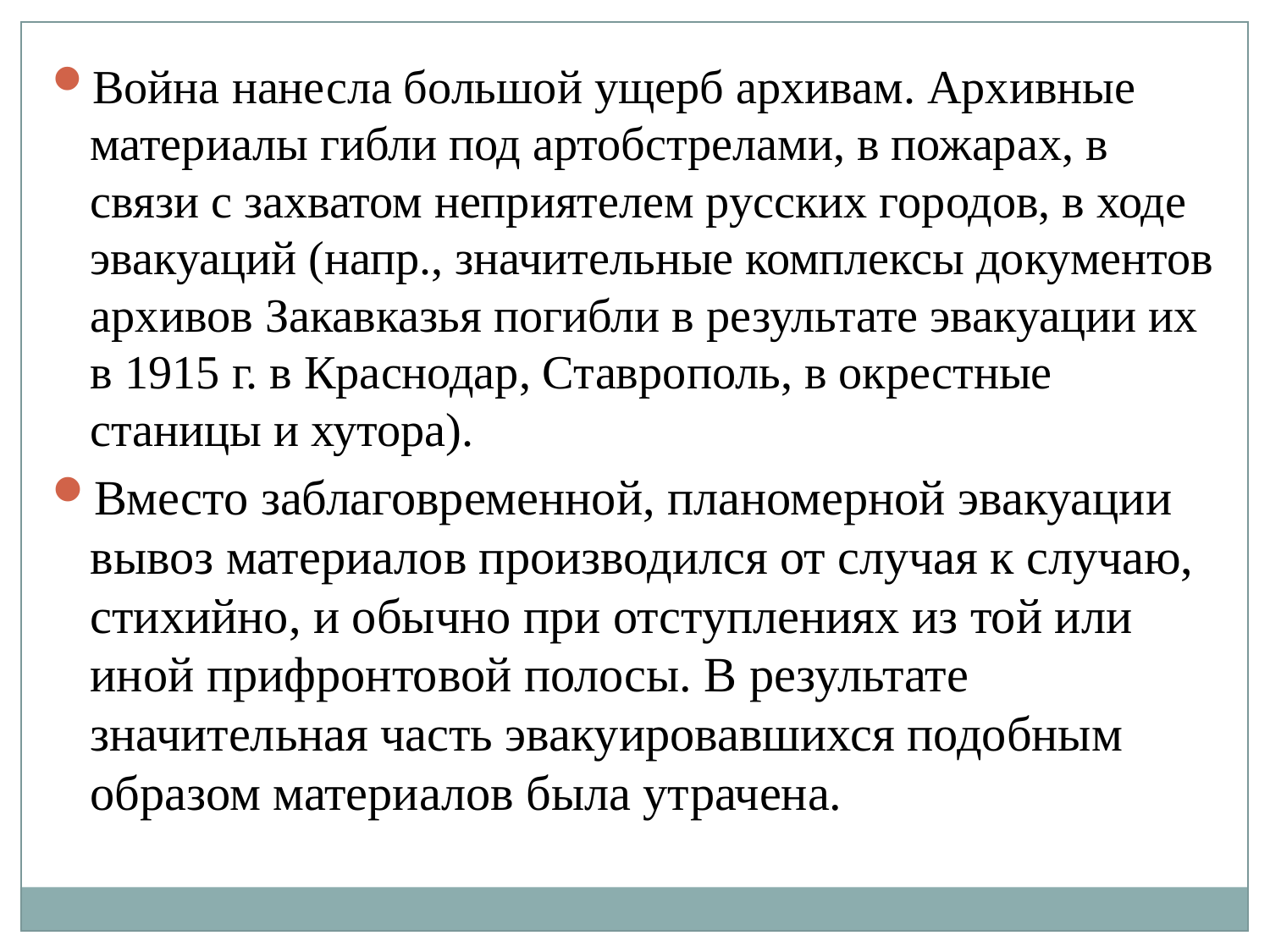

Война нанесла большой ущерб архивам. Архивные материалы гибли под артобстрелами, в пожарах, в связи с захватом неприятелем русских городов, в ходе эвакуаций (напр., значительные комплексы документов архивов Закавказья погибли в результате эвакуации их в 1915 г. в Краснодар, Ставрополь, в окрестные станицы и хутора).
Вместо заблаговременной, планомерной эвакуации вывоз материалов производился от случая к случаю, стихийно, и обычно при отступлениях из той или иной прифронтовой полосы. В результате значительная часть эвакуировавшихся подобным образом материалов была утрачена.